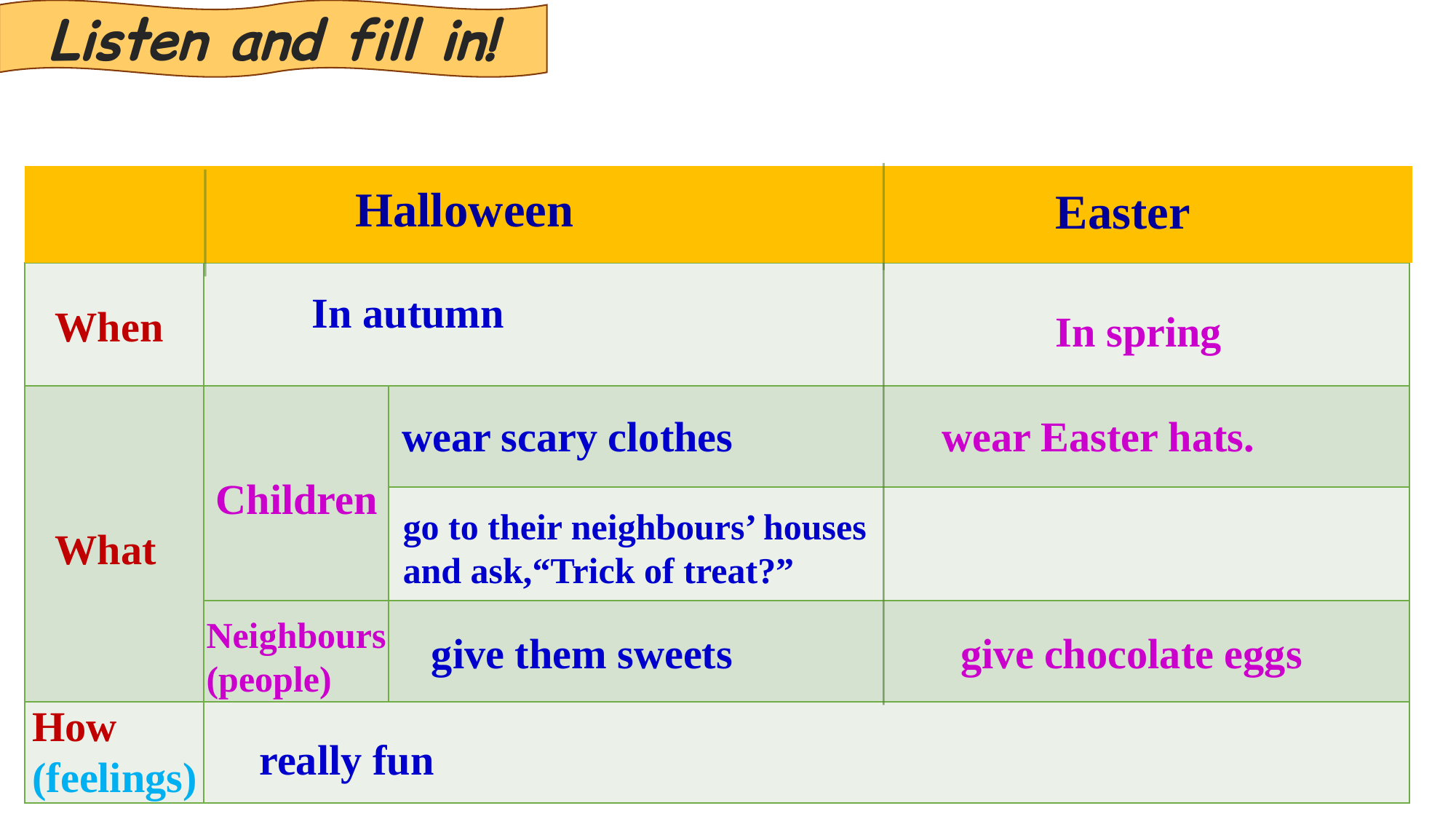

Listen and fill in!
|  |  |  |
| --- | --- | --- |
Halloween
Easter
|  |  |  |
| --- | --- | --- |
|  |  |  |
|  |  |  |
|  |  |  |
|  |  |  |
In autumn
When
In spring
wear scary clothes
wear Easter hats.
Children
go to their neighbours’ houses
and ask,“Trick of treat?”
What
Neighbours
(people)
give them sweets
give chocolate eggs
How
(feelings)
really fun